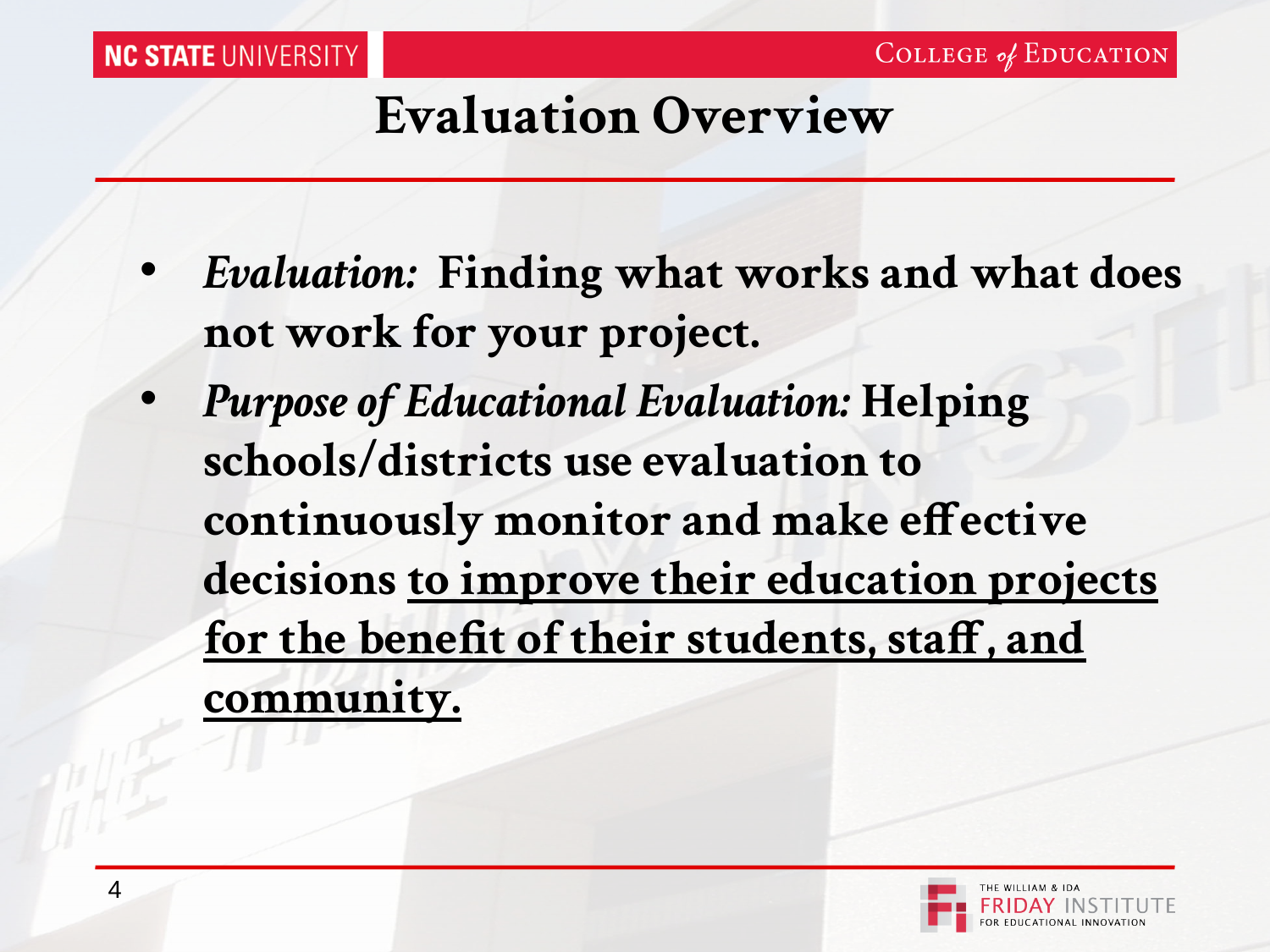

# Evaluation Overview
Evaluation:  Finding what works and what does not work for your project.
Purpose of Educational Evaluation: Helping schools/districts use evaluation to continuously monitor and make effective decisions to improve their education projects for the benefit of their students, staff, and community.
4